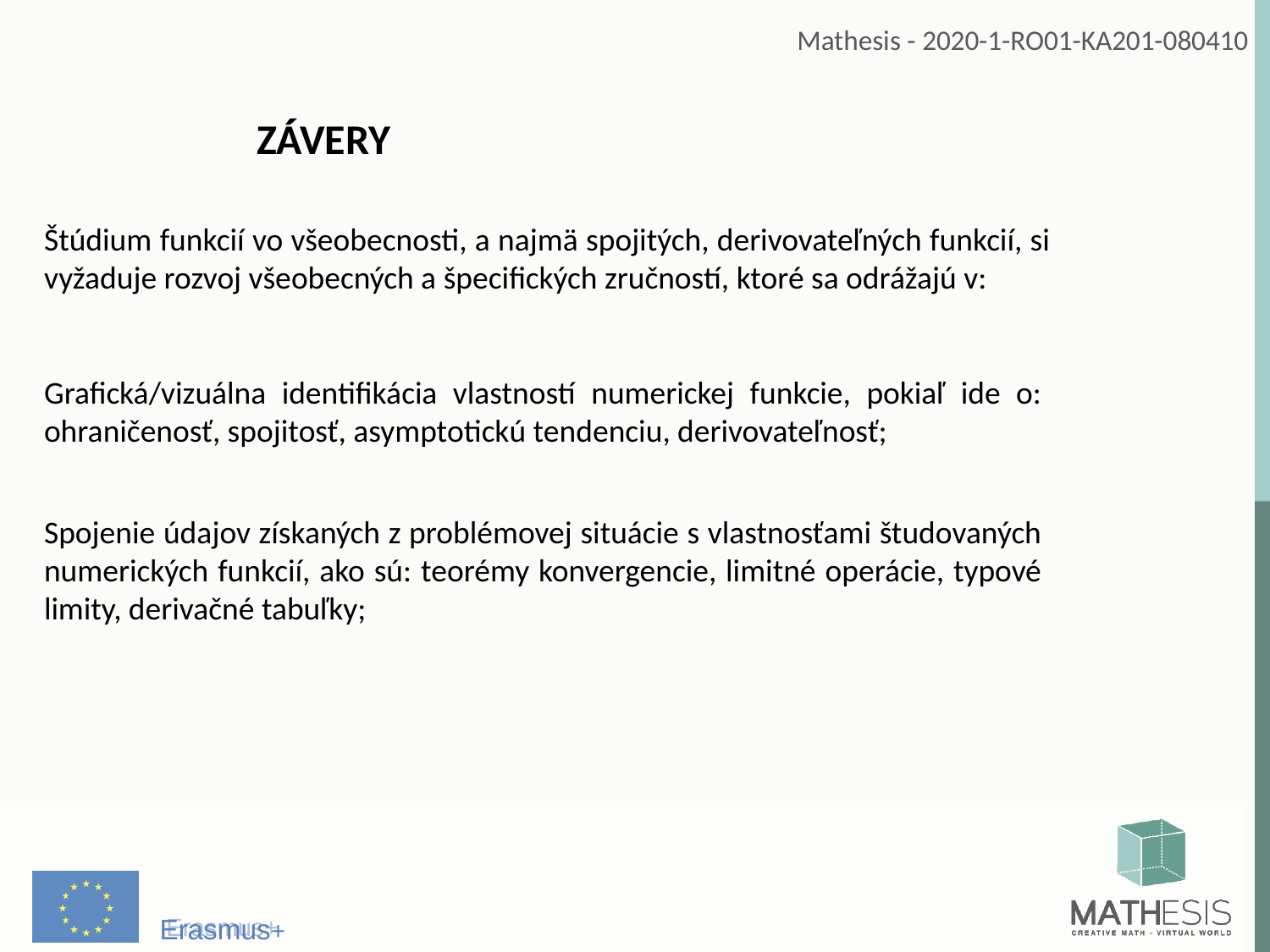

ZÁVERY
Štúdium funkcií vo všeobecnosti, a najmä spojitých, derivovateľných funkcií, si vyžaduje rozvoj všeobecných a špecifických zručností, ktoré sa odrážajú v:
Grafická/vizuálna identifikácia vlastností numerickej funkcie, pokiaľ ide o: ohraničenosť, spojitosť, asymptotickú tendenciu, derivovateľnosť;
Spojenie údajov získaných z problémovej situácie s vlastnosťami študovaných numerických funkcií, ako sú: teorémy konvergencie, limitné operácie, typové limity, derivačné tabuľky;